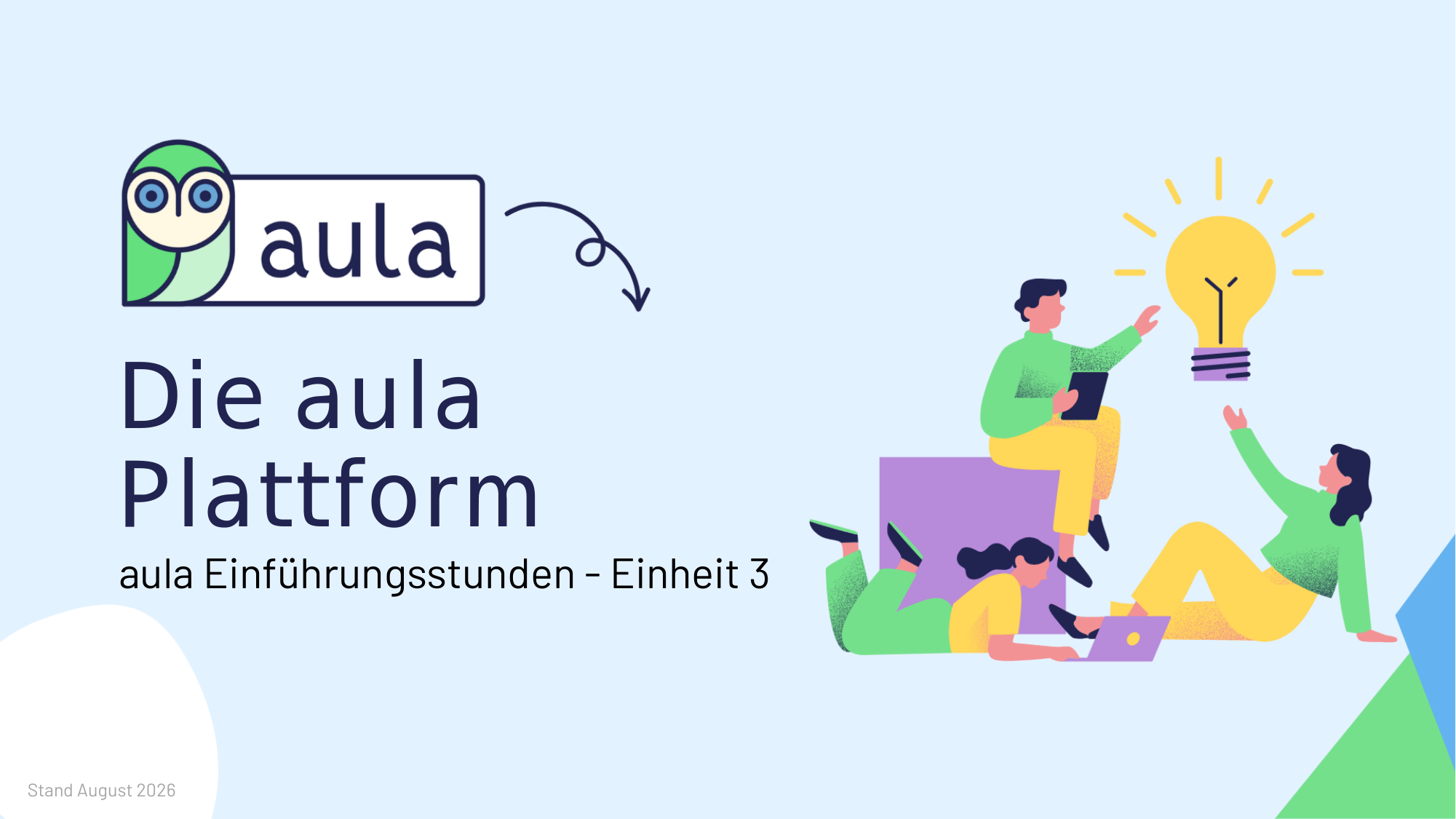

# Die aula Plattform
aula Einführungsstunden - Einheit 3
Stand August 2026